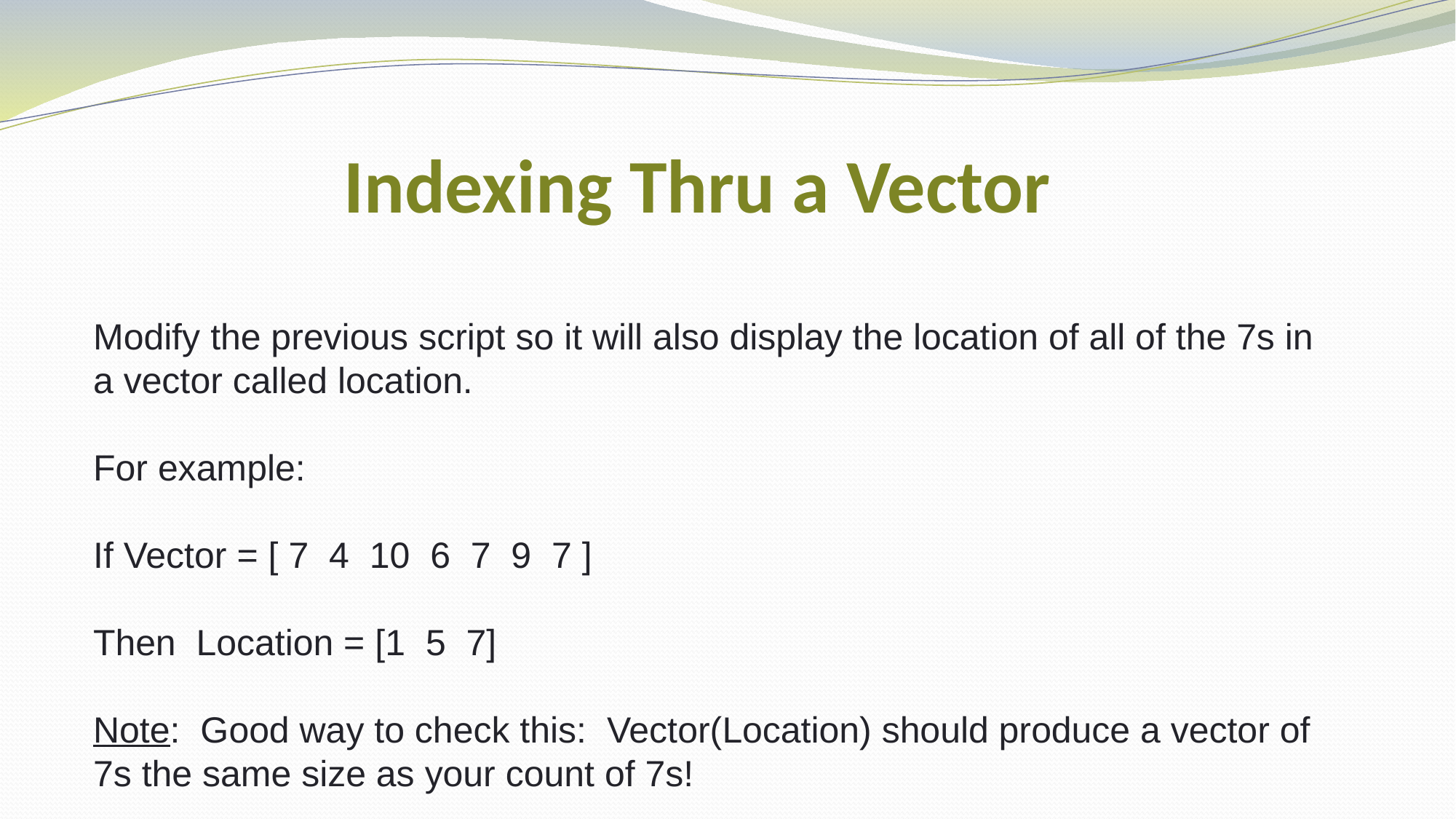

# Indexing Thru a Vector
Modify the previous script so it will also display the location of all of the 7s in a vector called location.

For example:

If Vector = [ 7  4  10  6  7  9  7 ]

Then  Location = [1  5  7]

Note:  Good way to check this:  Vector(Location) should produce a vector of 7s the same size as your count of 7s!